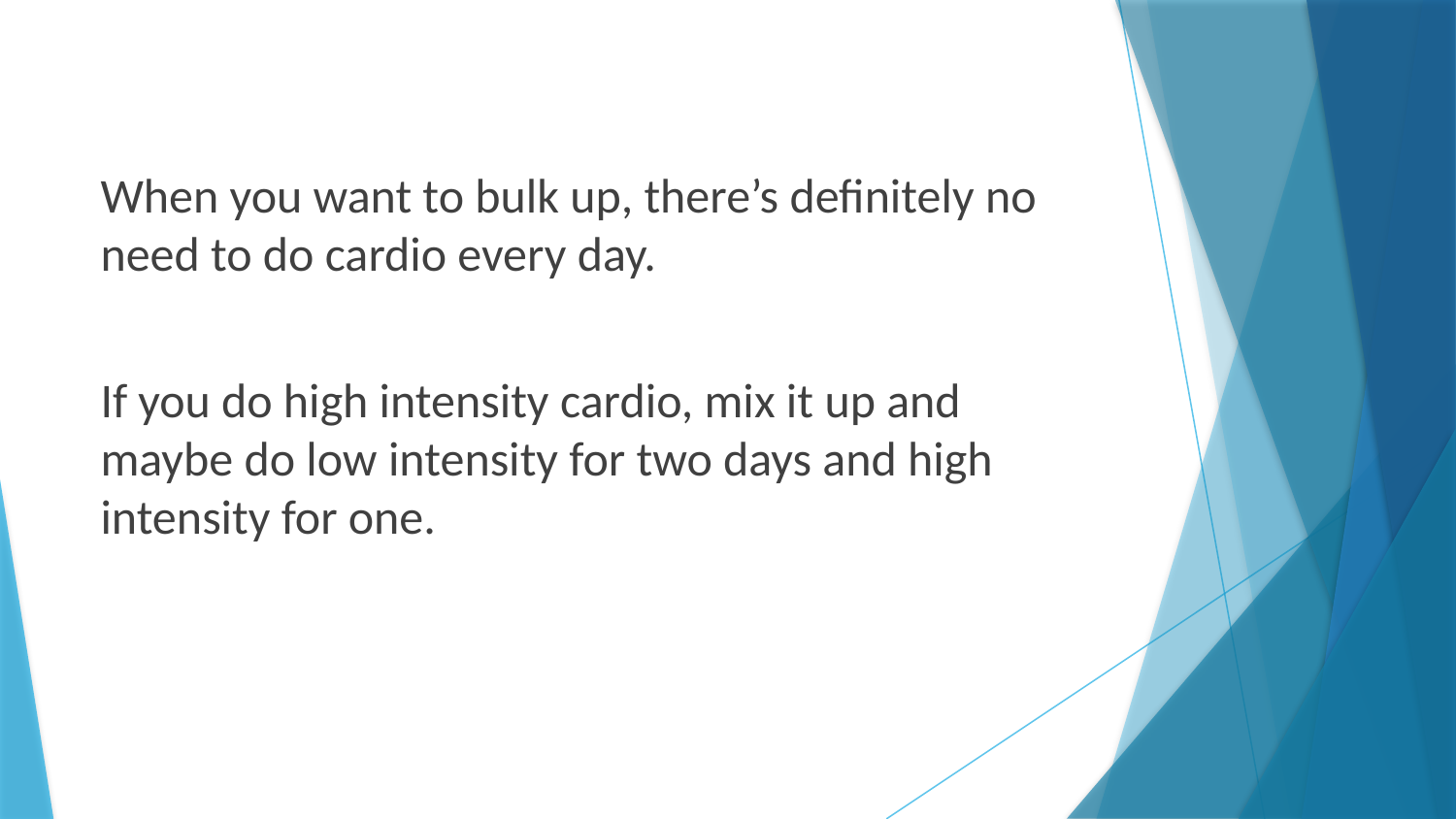

When you want to bulk up, there’s definitely no need to do cardio every day.

If you do high intensity cardio, mix it up and maybe do low intensity for two days and high intensity for one.